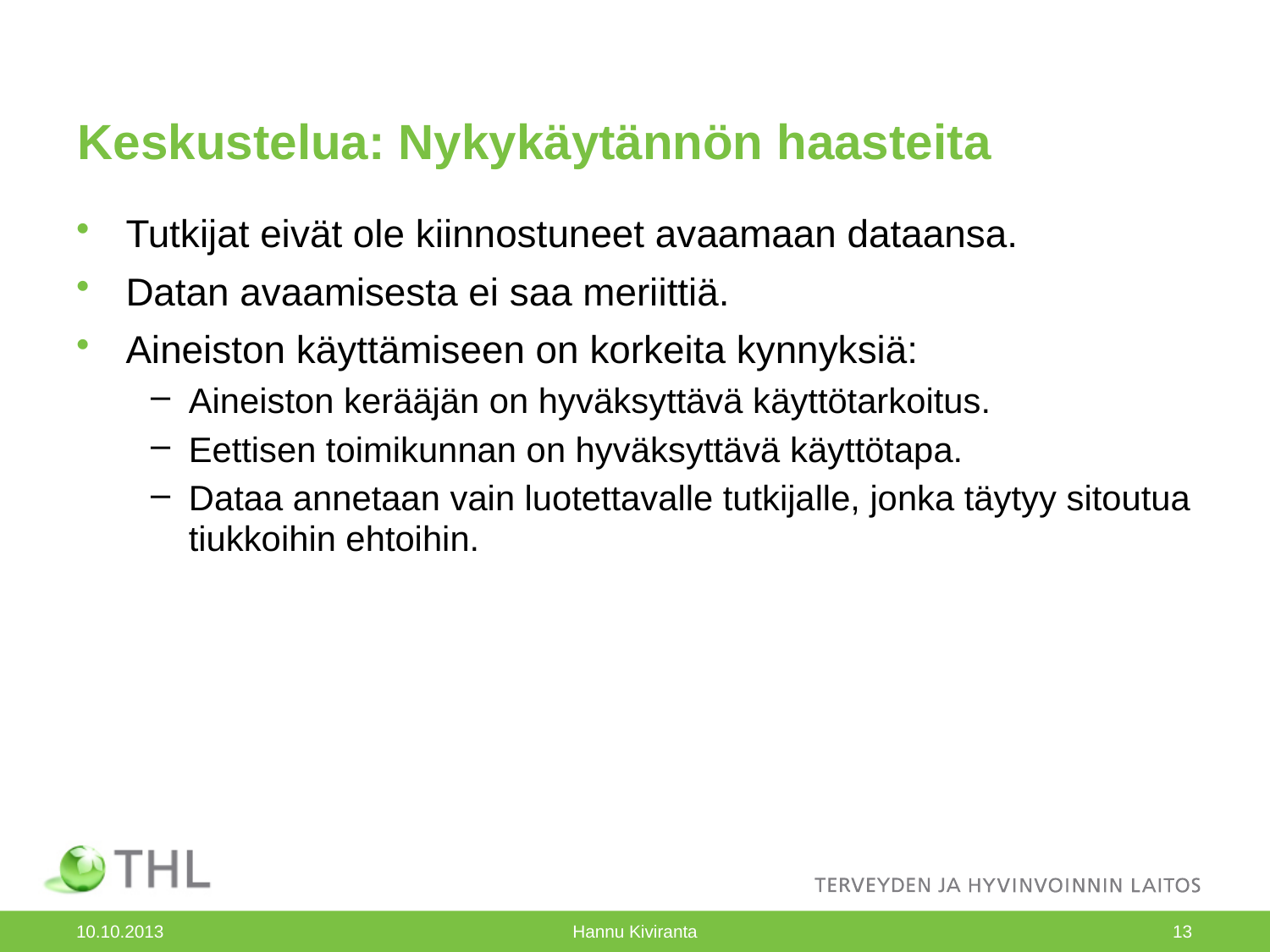

# Keskustelua: Nykykäytännön haasteita
Tutkijat eivät ole kiinnostuneet avaamaan dataansa.
Datan avaamisesta ei saa meriittiä.
Aineiston käyttämiseen on korkeita kynnyksiä:
Aineiston kerääjän on hyväksyttävä käyttötarkoitus.
Eettisen toimikunnan on hyväksyttävä käyttötapa.
Dataa annetaan vain luotettavalle tutkijalle, jonka täytyy sitoutua tiukkoihin ehtoihin.
10.10.2013
Hannu Kiviranta
13